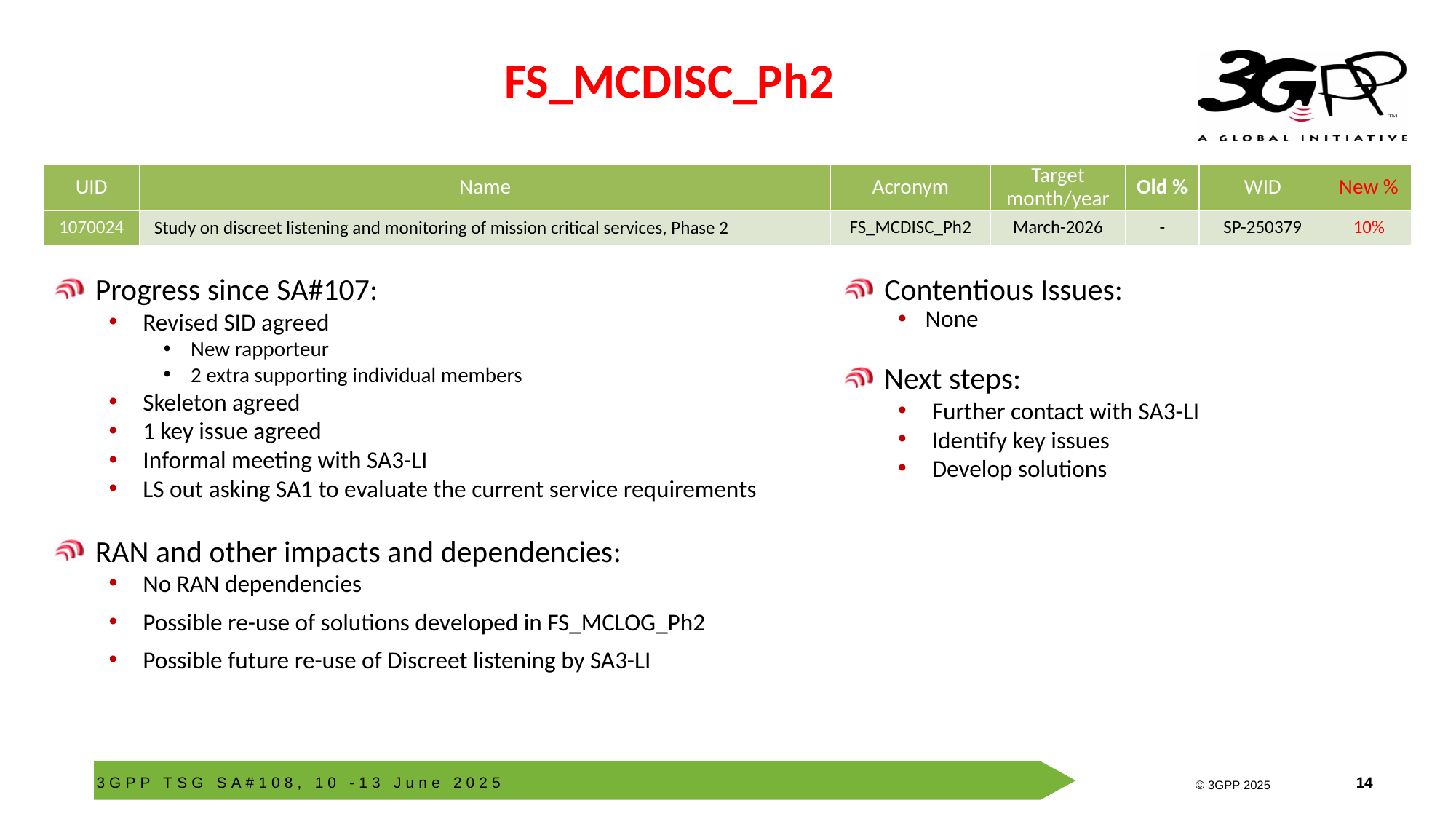

# FS_MCDISC_Ph2
| UID | Name | Acronym | Target month/year | Old % | WID | New % |
| --- | --- | --- | --- | --- | --- | --- |
| 1070024 | Study on discreet listening and monitoring of mission critical services, Phase 2 | FS\_MCDISC\_Ph2 | March-2026 | - | SP-250379 | 10% |
Progress since SA#107:
Revised SID agreed
New rapporteur
2 extra supporting individual members
Skeleton agreed
1 key issue agreed
Informal meeting with SA3-LI
LS out asking SA1 to evaluate the current service requirements

RAN and other impacts and dependencies:
No RAN dependencies
Possible re-use of solutions developed in FS_MCLOG_Ph2
Possible future re-use of Discreet listening by SA3-LI

Contentious Issues:
None

Next steps:
Further contact with SA3-LI
Identify key issues
Develop solutions